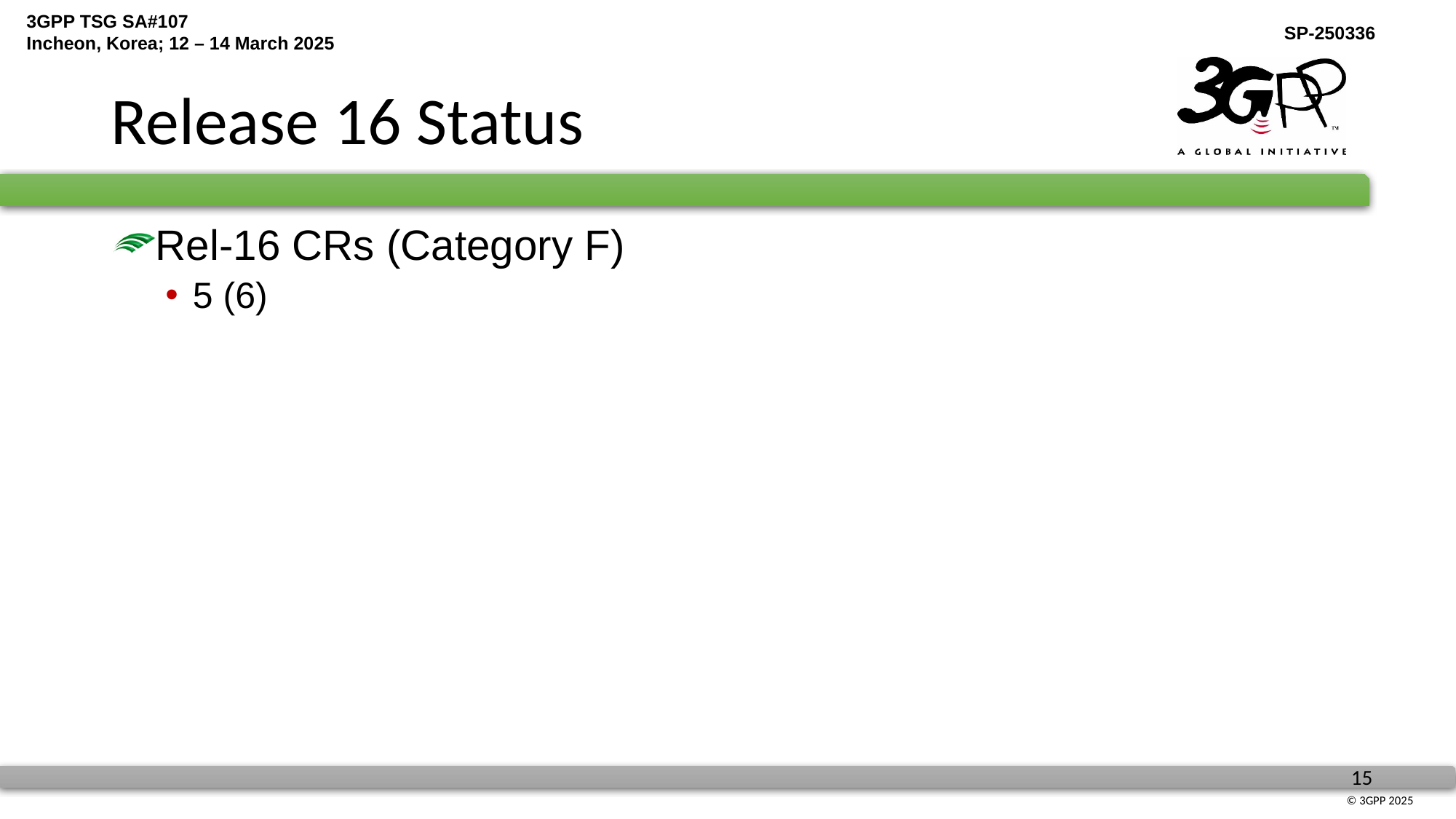

# Release 16 Status
Rel-16 CRs (Category F)
5 (6)